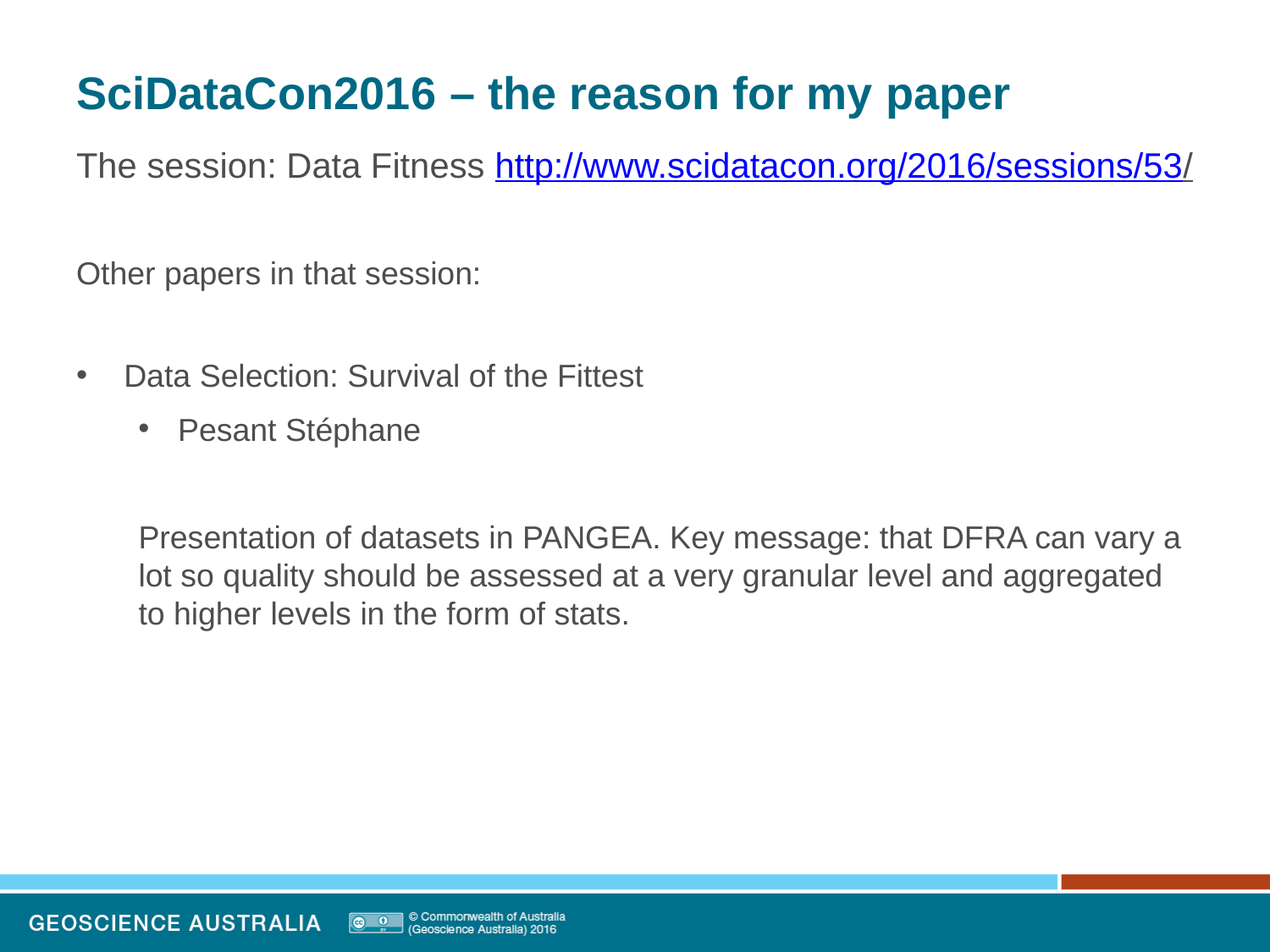

# SciDataCon2016 – the reason for my paper
The session: Data Fitness http://www.scidatacon.org/2016/sessions/53/

Other papers in that session:

Data Selection: Survival of the Fittest
Pesant Stéphane

Presentation of datasets in PANGEA. Key message: that DFRA can vary a lot so quality should be assessed at a very granular level and aggregated to higher levels in the form of stats.